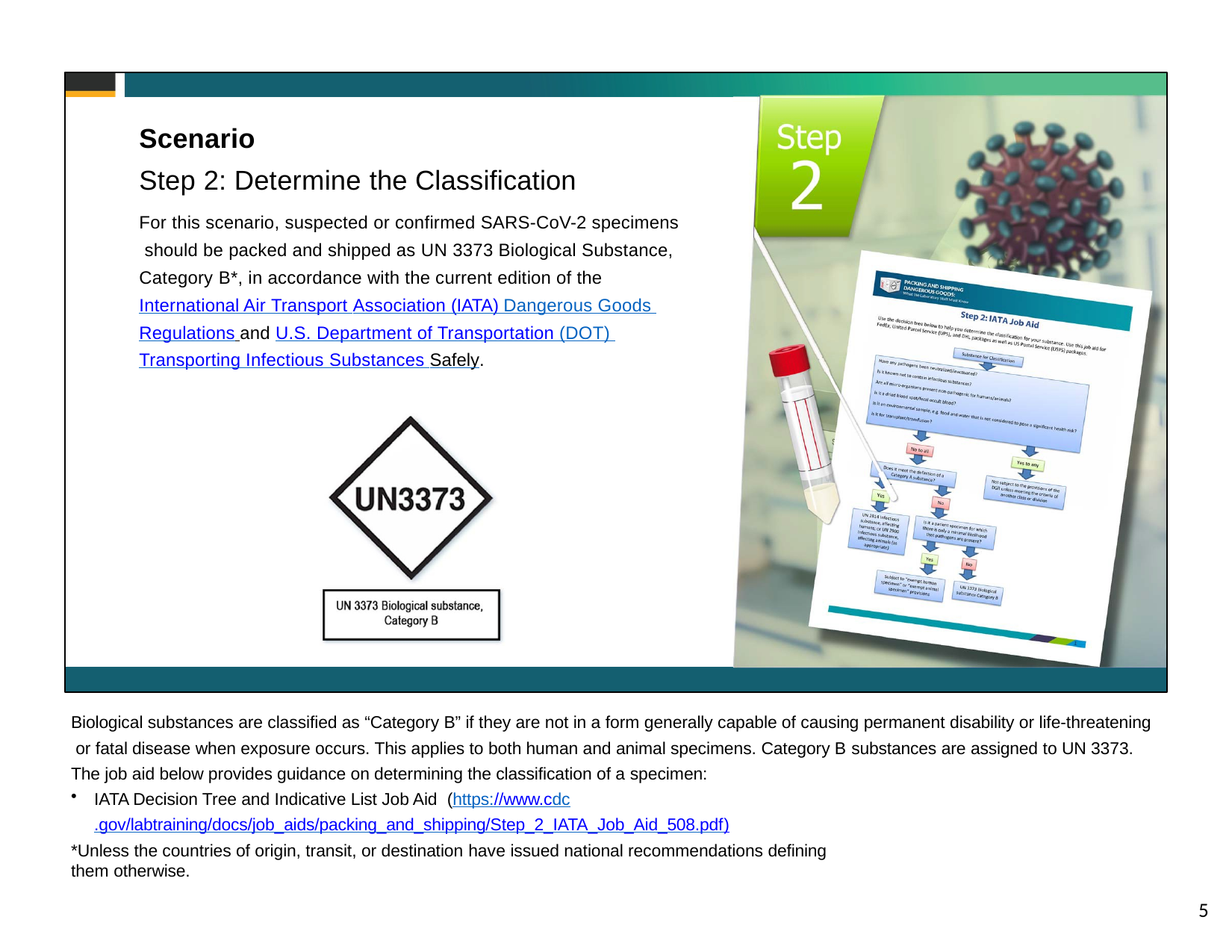

# Scenario
Step 2: Determine the Classification
For this scenario, suspected or confirmed SARS-CoV-2 specimens  should be packed and shipped as UN 3373 Biological Substance,  Category B*, in accordance with the current edition of the  International Air Transport Association (IATA) Dangerous Goods  Regulations and U.S. Department of Transportation (DOT)  Transporting Infectious Substances Safely.

Biological substances are classified as “Category B” if they are not in a form generally capable of causing permanent disability or life-threatening  or fatal disease when exposure occurs. This applies to both human and animal specimens. Category B substances are assigned to UN 3373.
The job aid below provides guidance on determining the classification of a specimen:
IATA Decision Tree and Indicative List Job Aid  (https://www.cdc.gov/labtraining/docs/job_aids/packing_and_shipping/Step_2_IATA_Job_Aid_508.pdf)
*Unless the countries of origin, transit, or destination have issued national recommendations defining them otherwise.
5